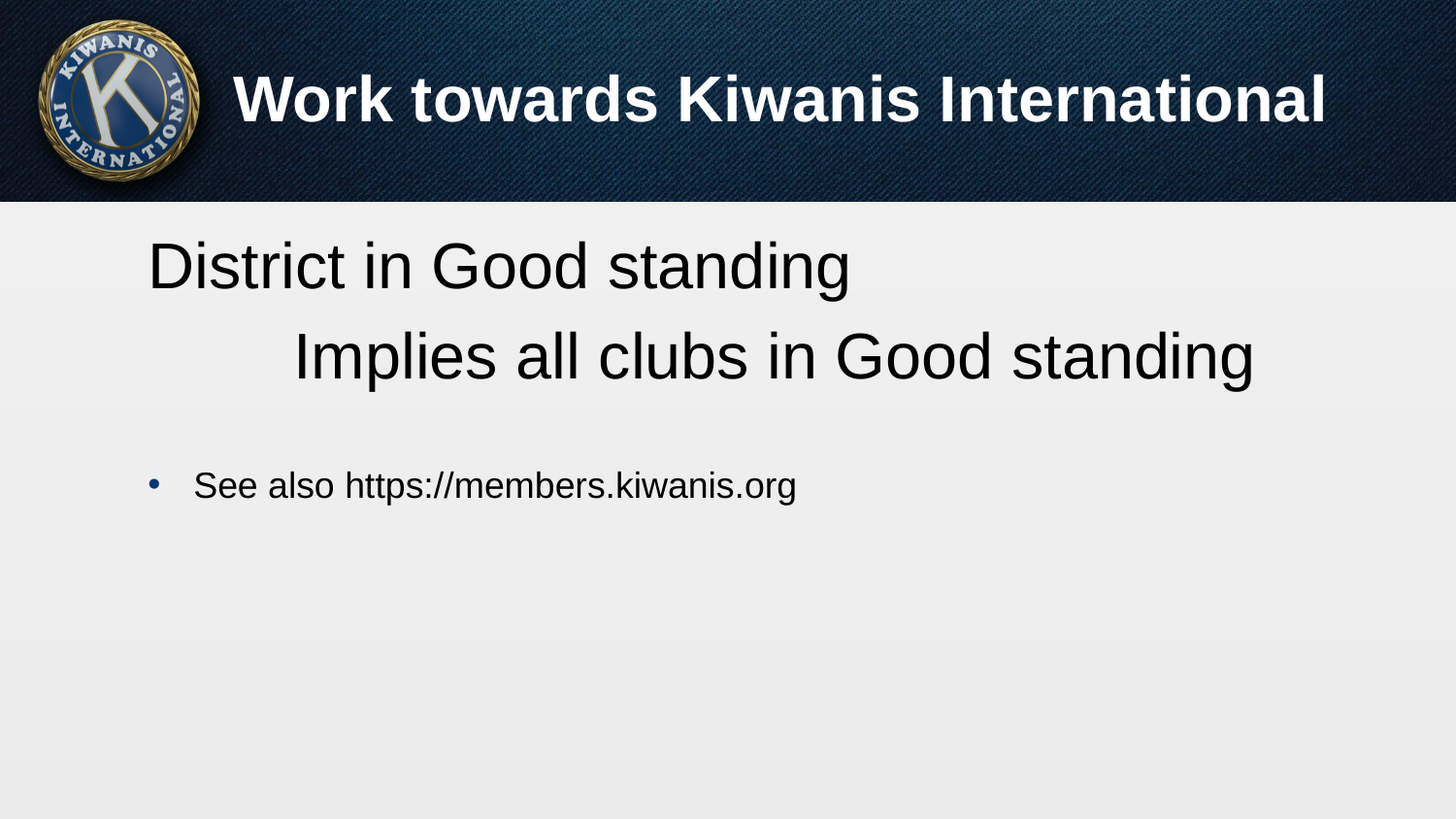

# Work towards Kiwanis International
District in Good standing
	Implies all clubs in Good standing

See also https://members.kiwanis.org